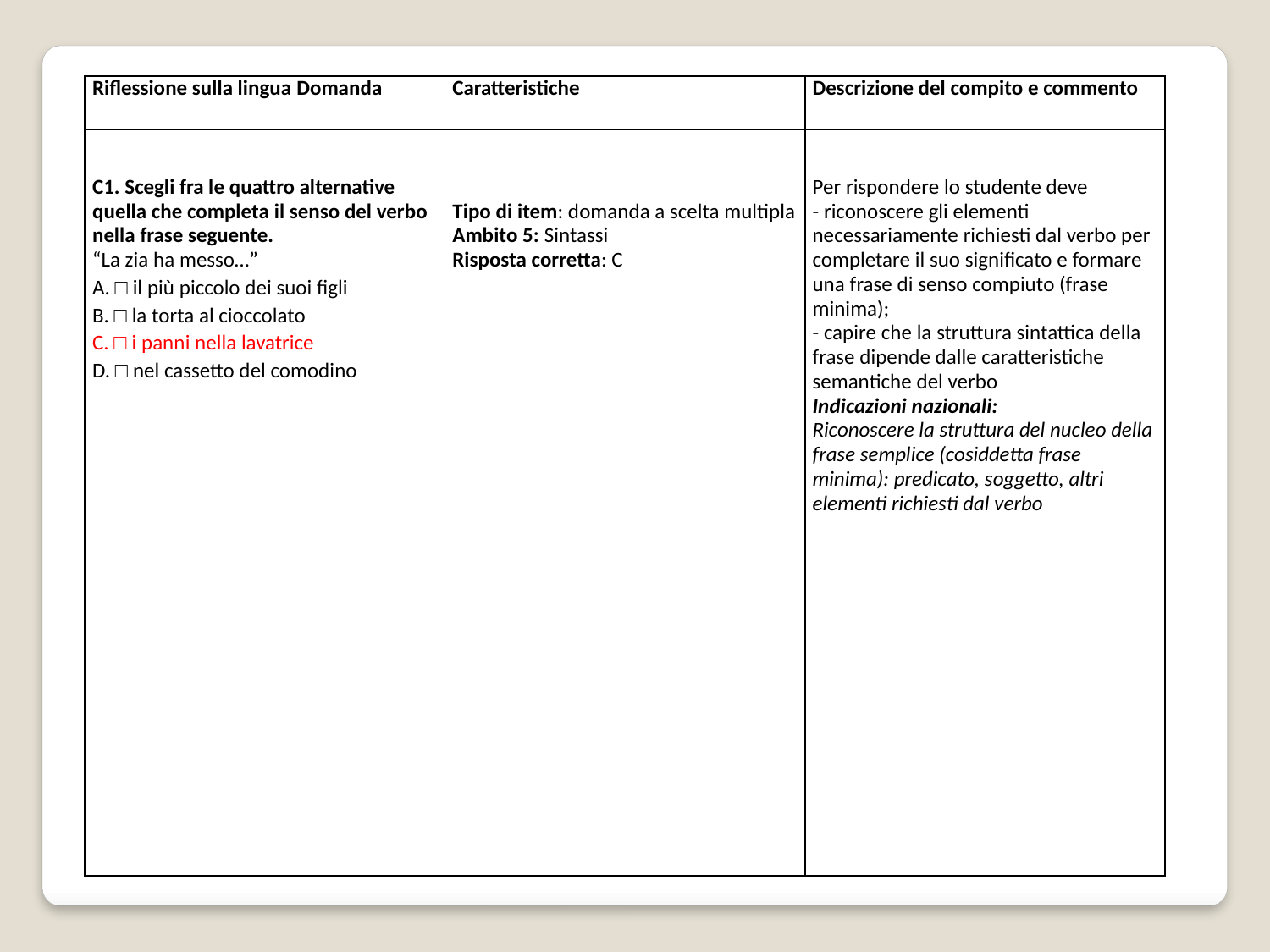

| Riflessione sulla lingua Domanda | Caratteristiche | Descrizione del compito e commento |
| --- | --- | --- |
| C1. Scegli fra le quattro alternative quella che completa il senso del verbo nella frase seguente. “La zia ha messo…” A. □ il più piccolo dei suoi figli B. □ la torta al cioccolato C. □ i panni nella lavatrice D. □ nel cassetto del comodino | Tipo di item: domanda a scelta multipla Ambito 5: Sintassi Risposta corretta: C | Per rispondere lo studente deve - riconoscere gli elementi necessariamente richiesti dal verbo per completare il suo significato e formare una frase di senso compiuto (frase minima); - capire che la struttura sintattica della frase dipende dalle caratteristiche semantiche del verbo Indicazioni nazionali: Riconoscere la struttura del nucleo della frase semplice (cosiddetta frase minima): predicato, soggetto, altri elementi richiesti dal verbo |